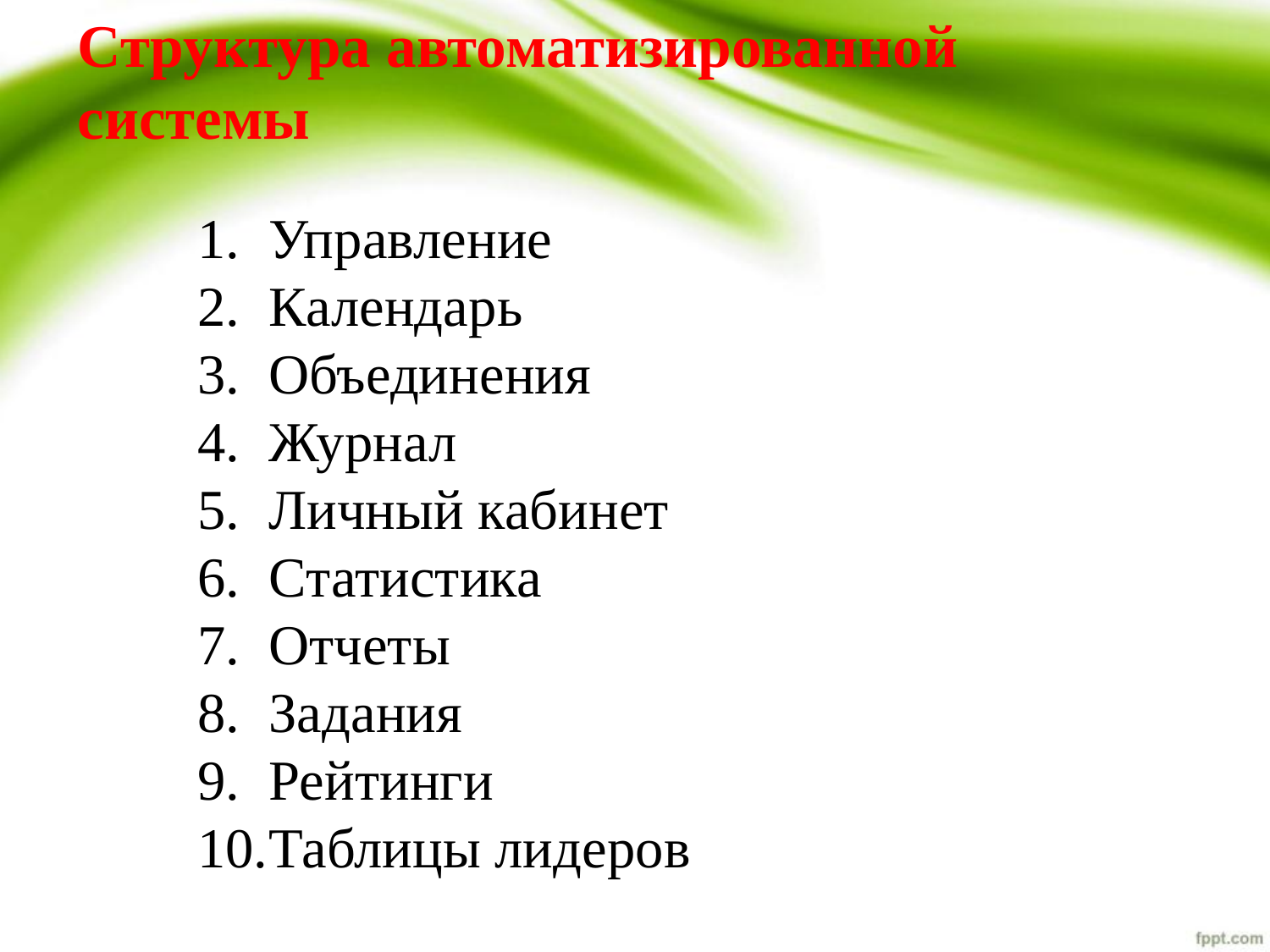

# Структура автоматизированной системы
Управление
Календарь
Объединения
Журнал
Личный кабинет
Статистика
Отчеты
Задания
Рейтинги
Таблицы лидеров